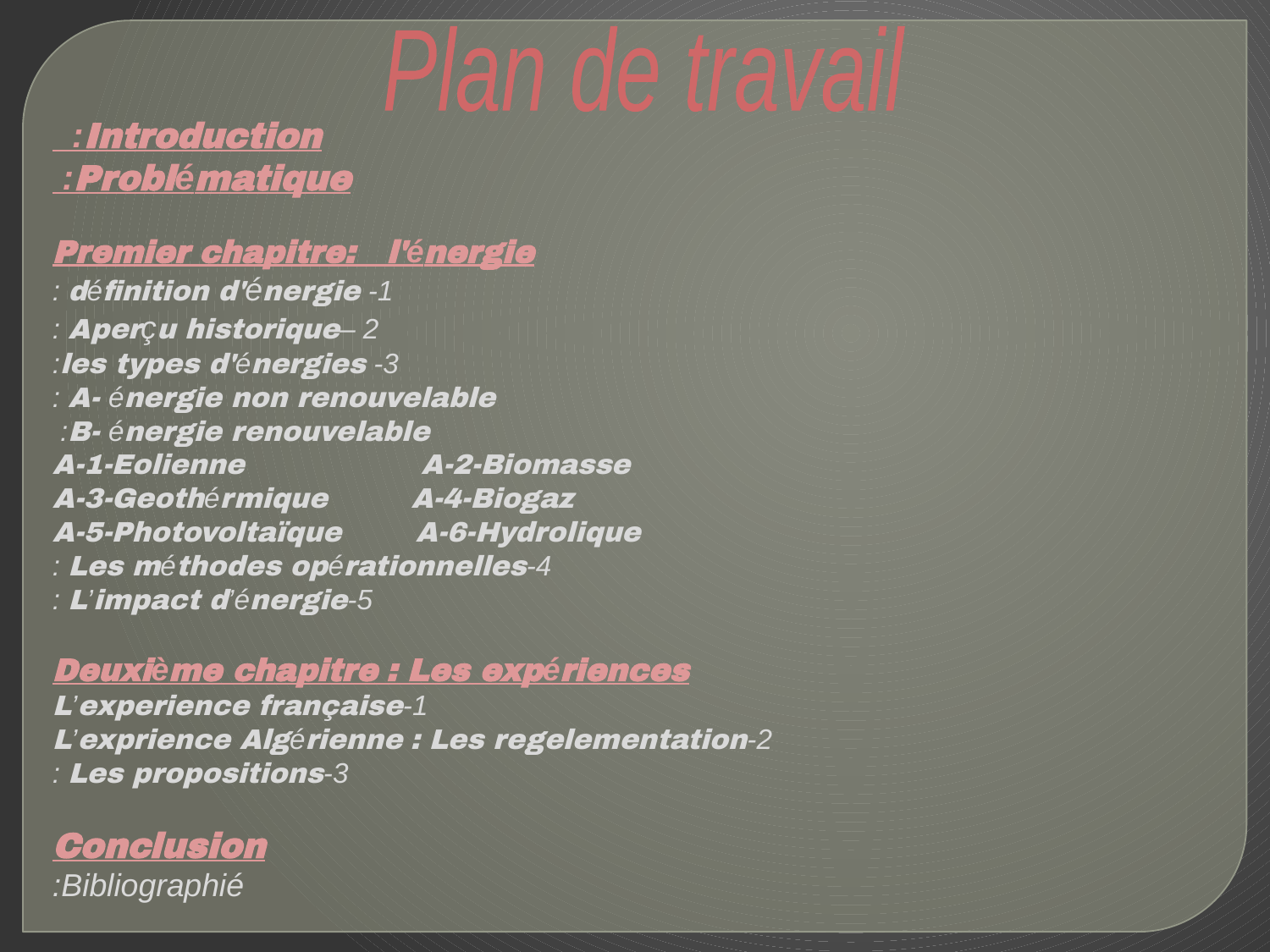

Plan de travail
Introduction:
Problématique:

Premier chapitre:   l'énergie
1- définition d'énergie :
2 –Aperçu historique :
3- les types d'énergies:
     A- énergie non renouvelable :
     B- énergie renouvelable:
                                               A-1-Eolienne                   A-2-Biomasse
                                               A-3-Geothérmique         A-4-Biogaz
                                               A-5-Photovoltaïque        A-6-Hydrolique
4-Les méthodes opérationnelles :
5-L’impact d’énergie :

Deuxième chapitre : Les expériences
    1-L’experience française
    2-L’exprience Algérienne : Les regelementation
    3-Les propositions :

Conclusion
 Bibliographié: